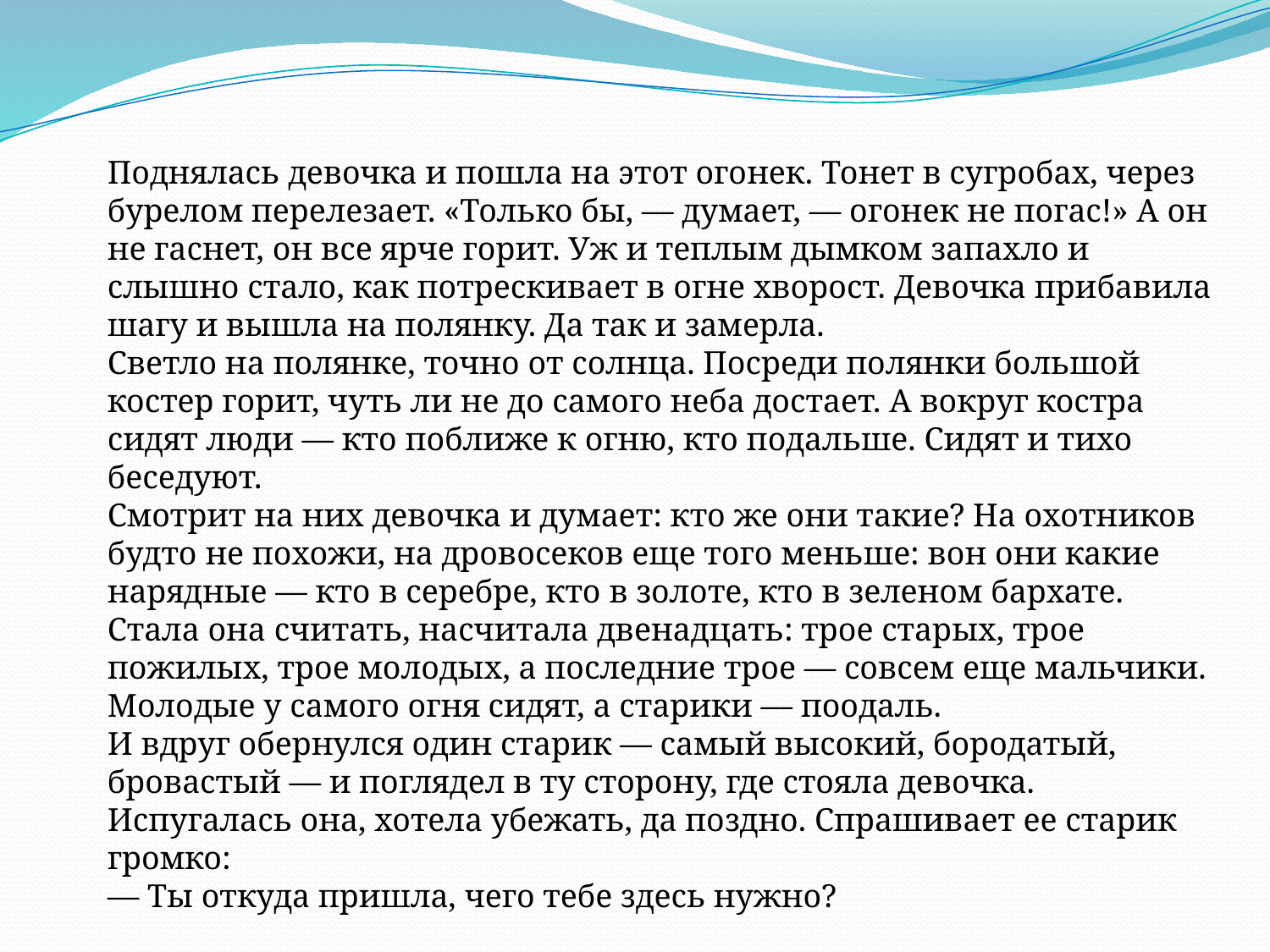

Поднялась девочка и пошла на этот огонек. Тонет в сугробах, через бурелом перелезает. «Только бы, — думает, — огонек не погас!» А он не гаснет, он все ярче горит. Уж и теплым дымком запахло и слышно стало, как потрескивает в огне хворост. Девочка прибавила шагу и вышла на полянку. Да так и замерла.
Светло на полянке, точно от солнца. Посреди полянки большой костер горит, чуть ли не до самого неба достает. А вокруг костра сидят люди — кто поближе к огню, кто подальше. Сидят и тихо беседуют.
Смотрит на них девочка и думает: кто же они такие? На охотников будто не похожи, на дровосеков еще того меньше: вон они какие нарядные — кто в серебре, кто в золоте, кто в зеленом бархате.
Стала она считать, насчитала двенадцать: трое старых, трое пожилых, трое молодых, а последние трое — совсем еще мальчики.
Молодые у самого огня сидят, а старики — поодаль.
И вдруг обернулся один старик — самый высокий, бородатый, бровастый — и поглядел в ту сторону, где стояла девочка.
Испугалась она, хотела убежать, да поздно. Спрашивает ее старик громко:
— Ты откуда пришла, чего тебе здесь нужно?